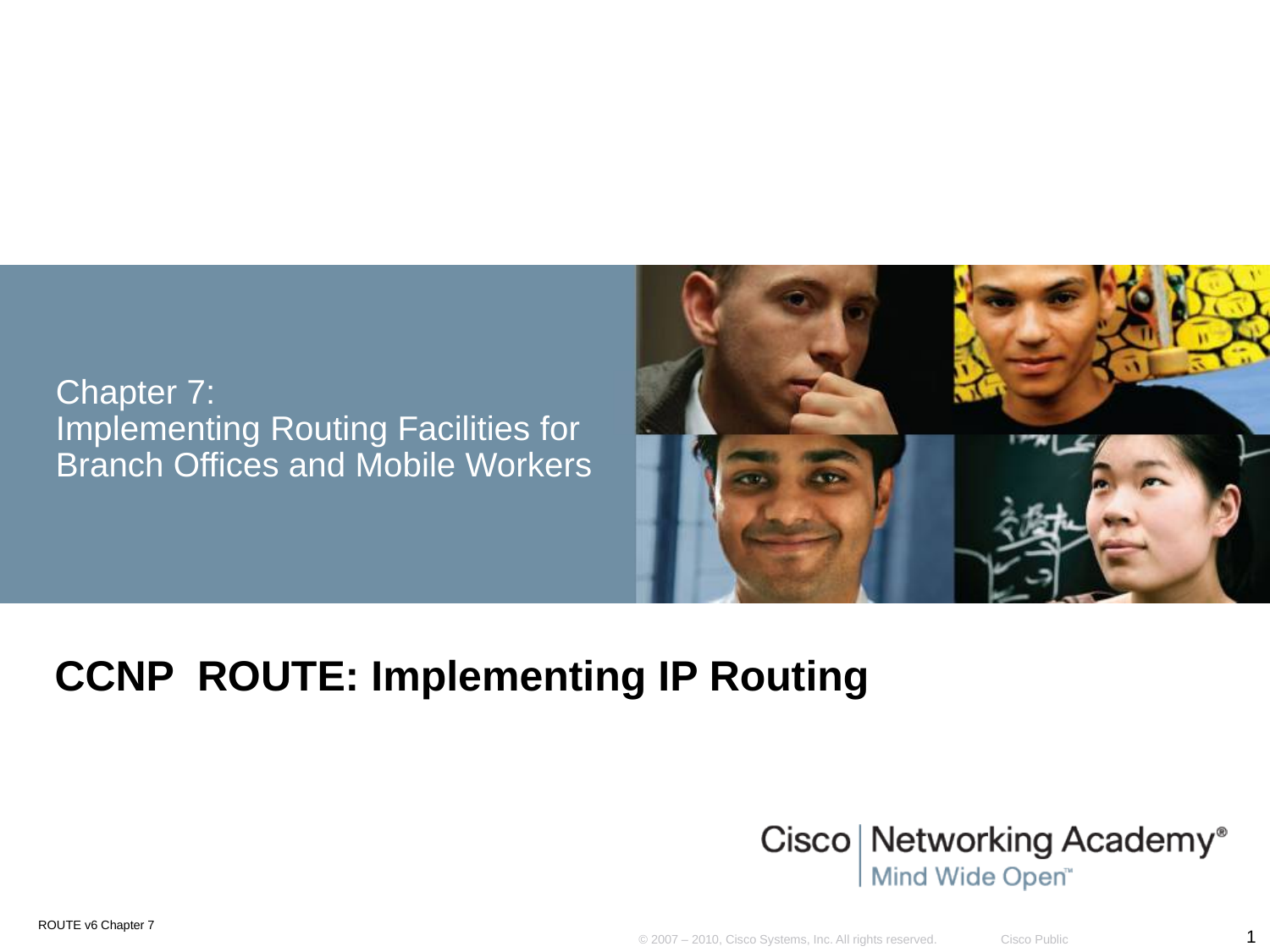

# Chapter 7: Implementing Routing Facilities for Branch Offices and Mobile Workers
CCNP  ROUTE: Implementing IP Routing